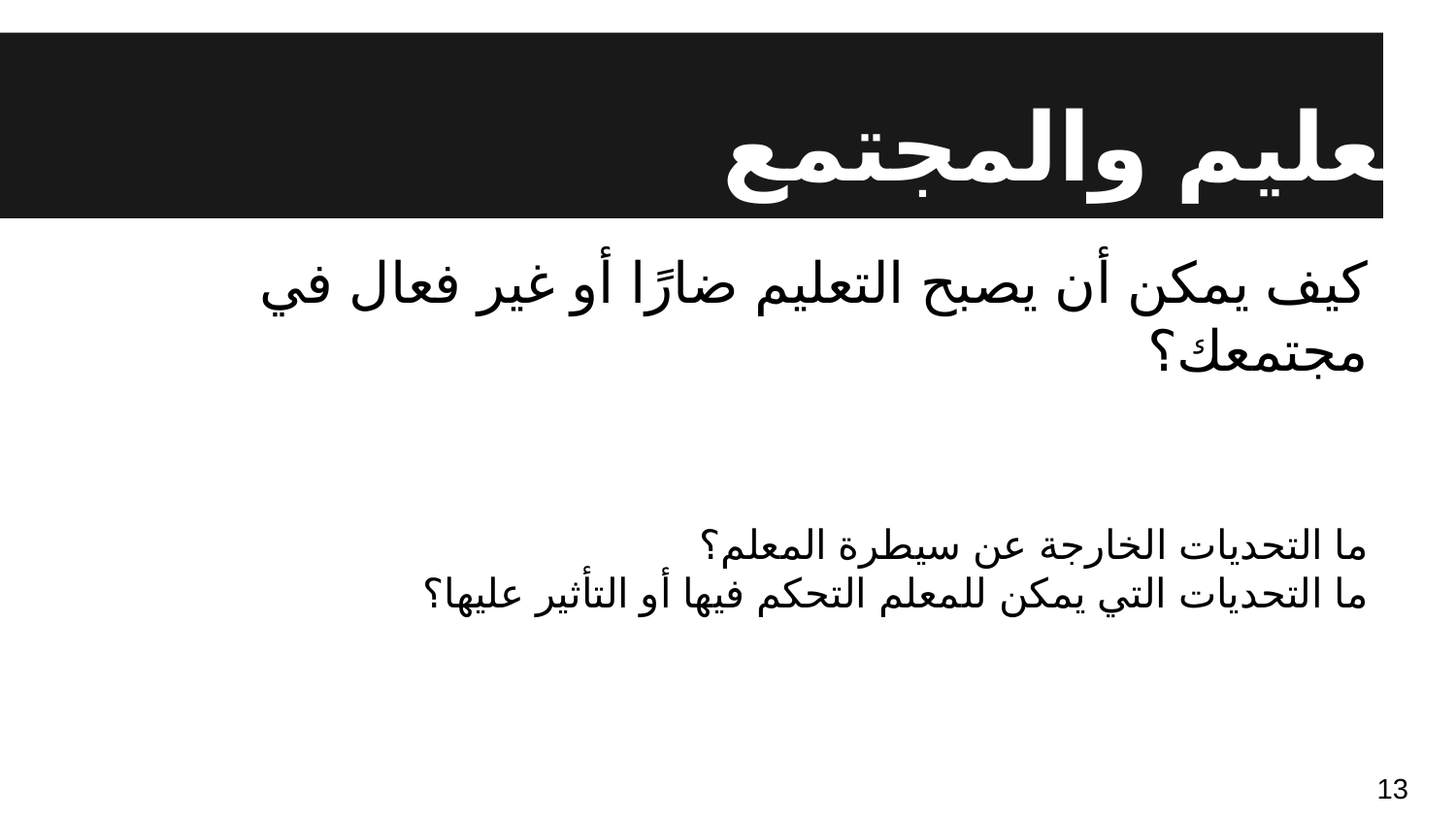

# التعليم والمجتمع
كيف يمكن أن يصبح التعليم ضارًا أو غير فعال في مجتمعك؟

ما التحديات الخارجة عن سيطرة المعلم؟
ما التحديات التي يمكن للمعلم التحكم فيها أو التأثير عليها؟

13